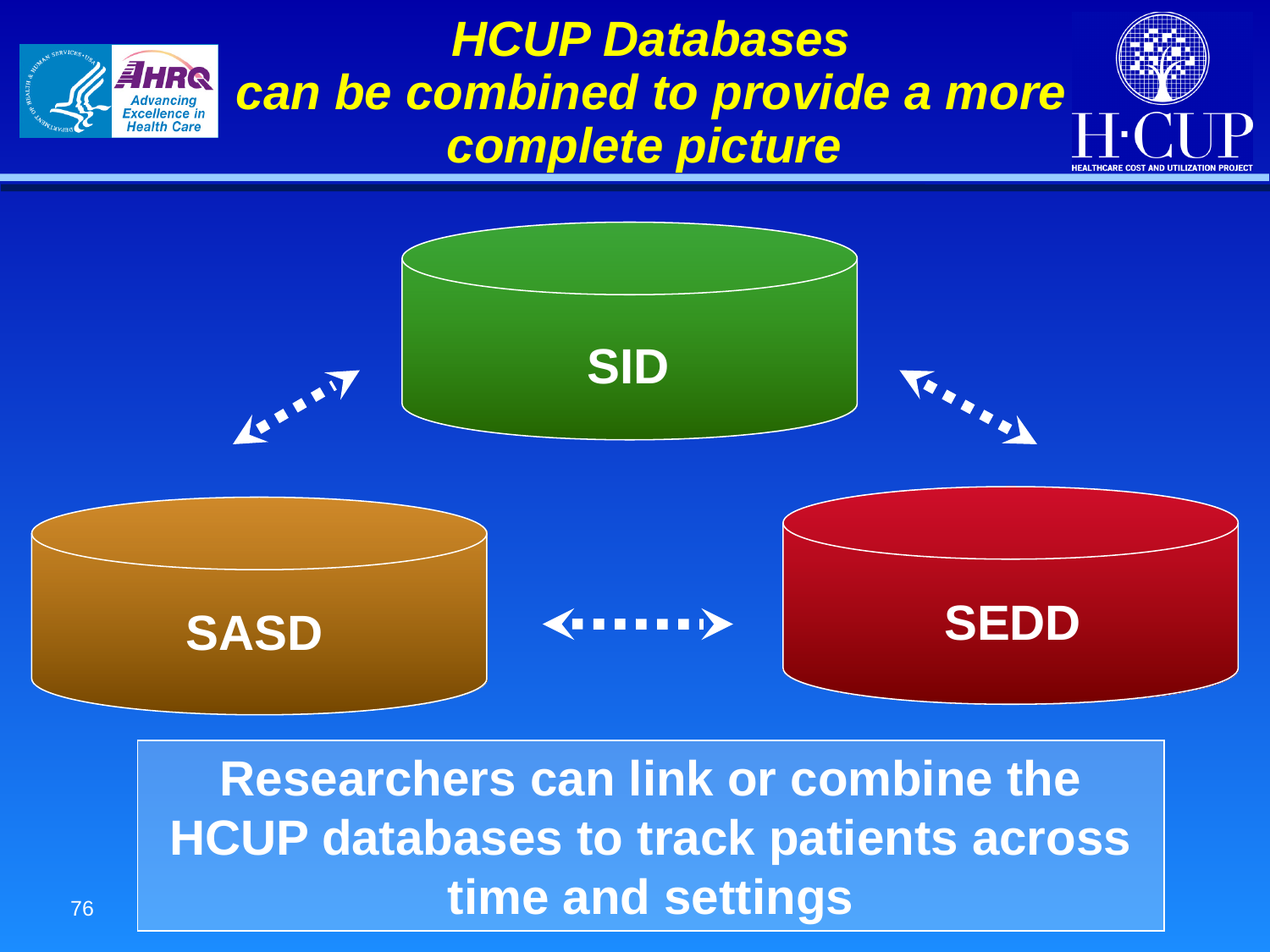

# HCUP Databases can be combined to provide a more complete picture

  SID

   SEDD

  SASD

Researchers can link or combine the HCUP databases to track patients across time and settings
76